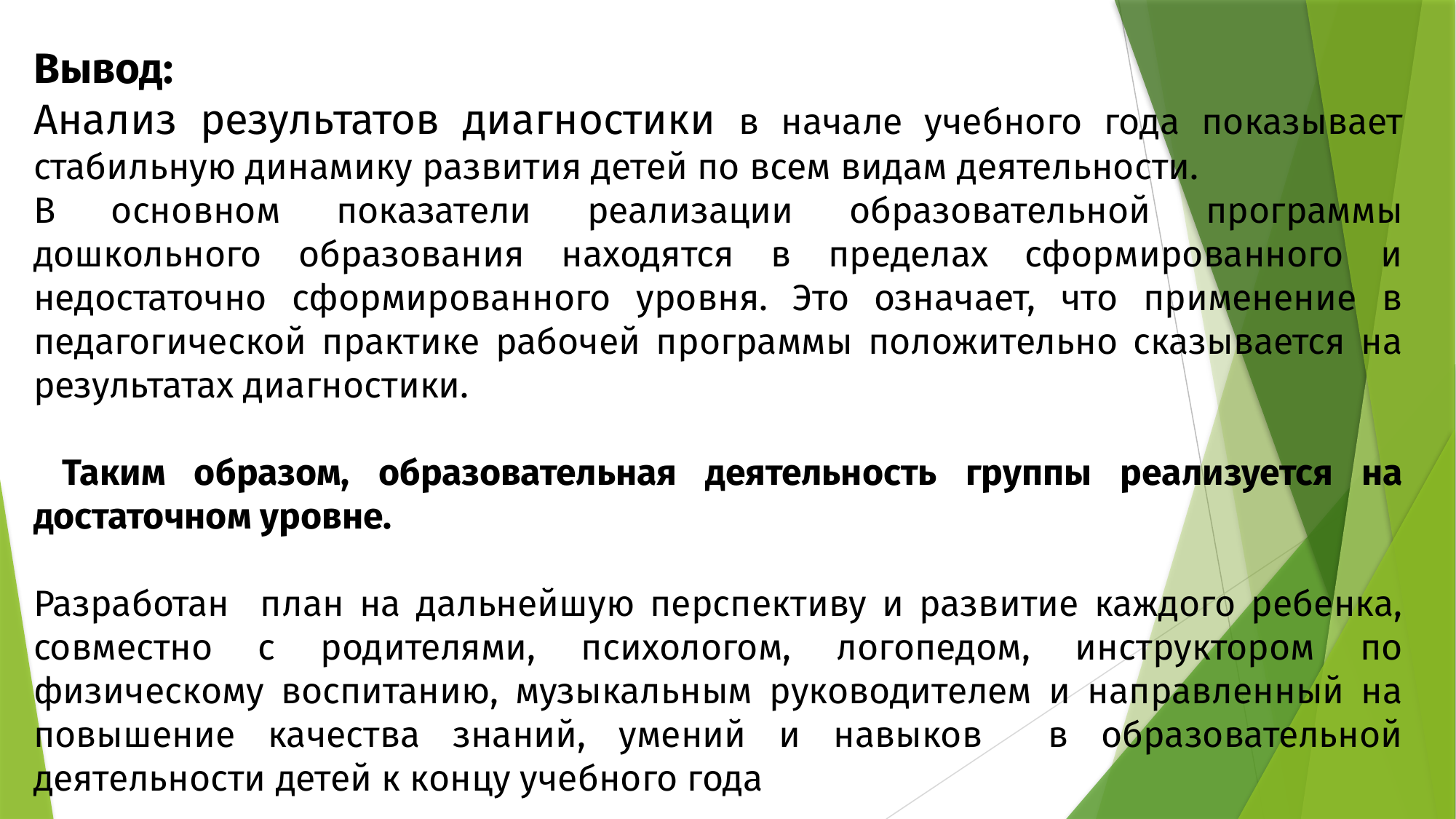

Вывод:
Анализ результатов диагностики в начале учебного года показывает стабильную динамику развития детей по всем видам деятельности.
В основном показатели реализации образовательной программы дошкольного образования находятся в пределах сформированного и недостаточно сформированного уровня. Это означает, что применение в педагогической практике рабочей программы положительно сказывается на результатах диагностики.

 Таким образом, образовательная деятельность группы реализуется на достаточном уровне.

Разработан  план на дальнейшую перспективу и развитие каждого ребенка, совместно с родителями, психологом, логопедом, инструктором по физическому воспитанию, музыкальным руководителем и направленный на повышение качества знаний, умений и навыков  в образовательной деятельности детей к концу учебного года